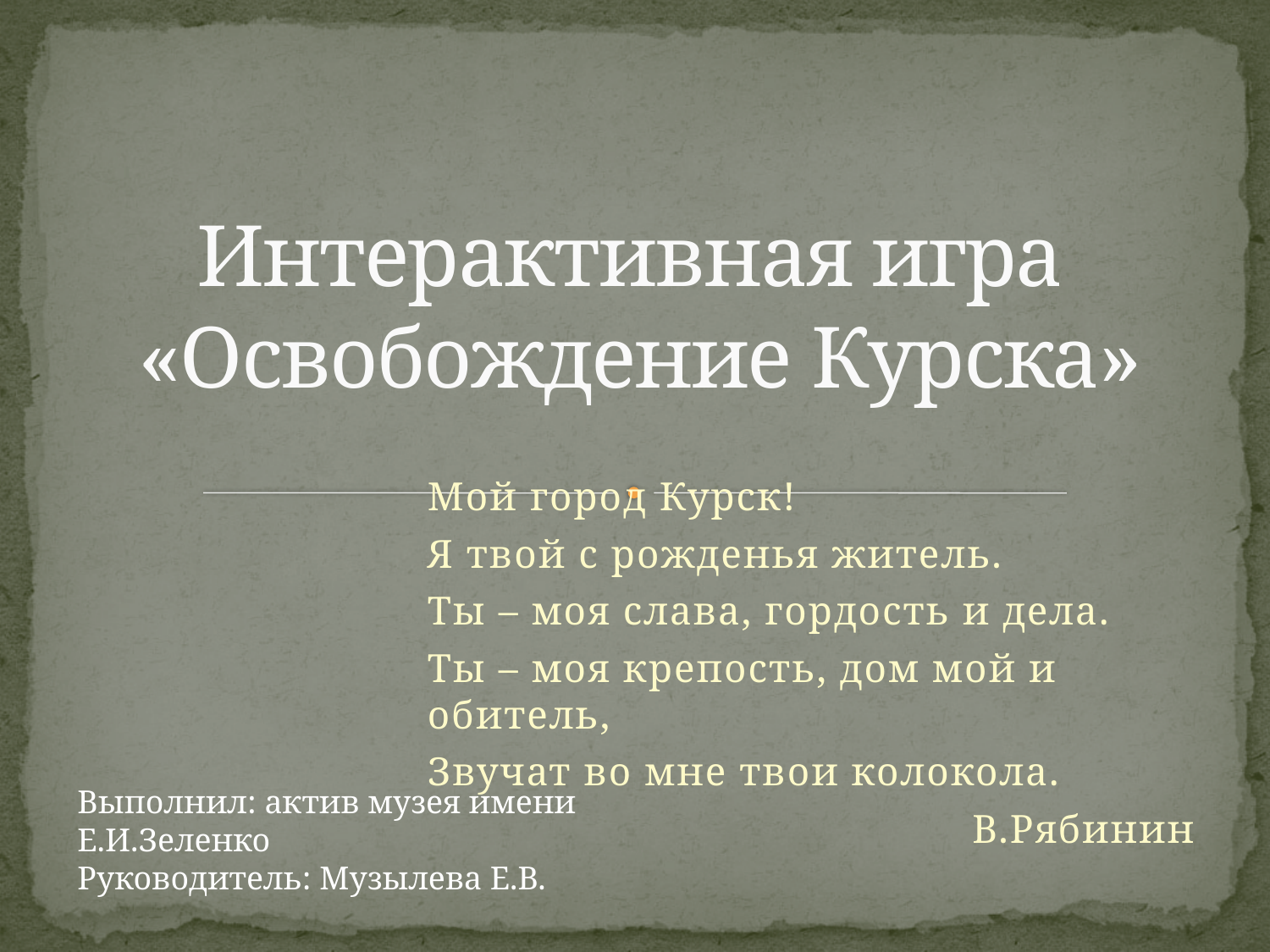

# Интерактивная игра «Освобождение Курска»
Мой город Курск!
Я твой с рожденья житель.
Ты – моя слава, гордость и дела.
Ты – моя крепость, дом мой и обитель,
Звучат во мне твои колокола.
В.Рябинин

Выполнил: актив музея имени Е.И.Зеленко
Руководитель: Музылева Е.В.